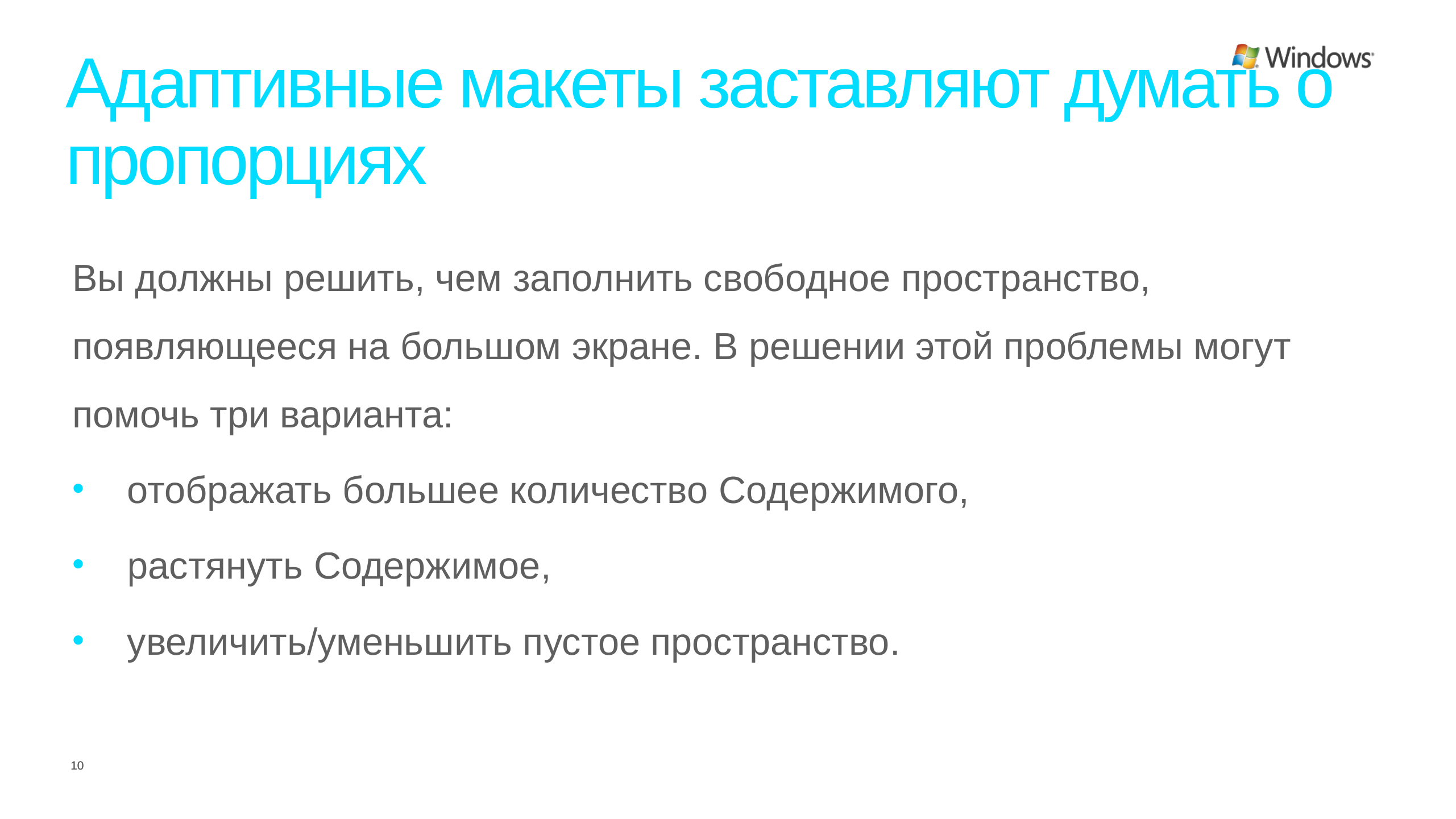

# Адаптивные макеты заставляют думать о пропорциях
Вы должны решить, чем заполнить свободное пространство, появляющееся на большом экране. В решении этой проблемы могут помочь три варианта:
отображать большее количество Содержимого,
растянуть Содержимое,
увеличить/уменьшить пустое пространство.